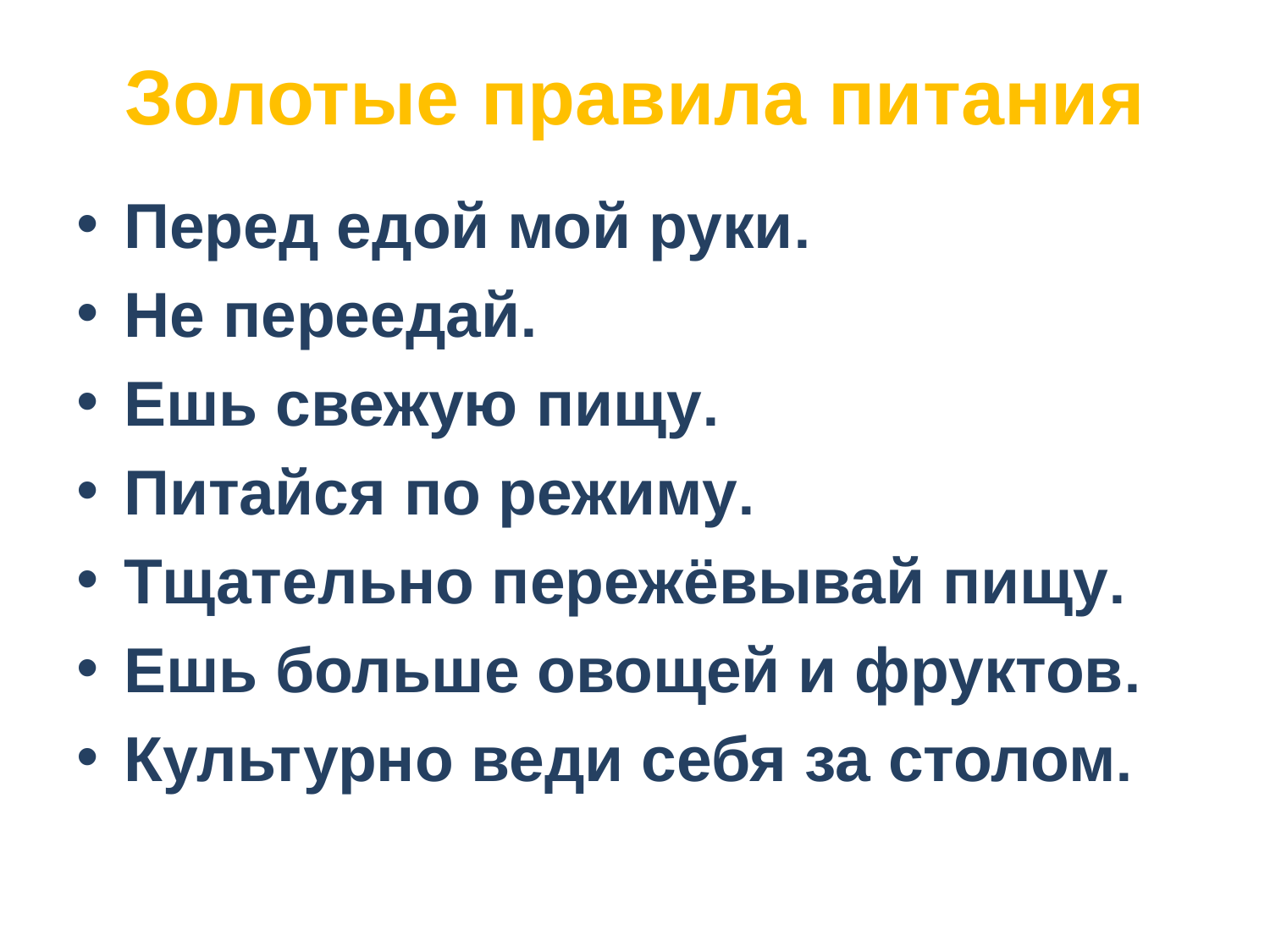

# Золотые правила питания
Перед едой мой руки.
Не переедай.
Ешь свежую пищу.
Питайся по режиму.
Тщательно пережёвывай пищу.
Ешь больше овощей и фруктов.
Культурно веди себя за столом.